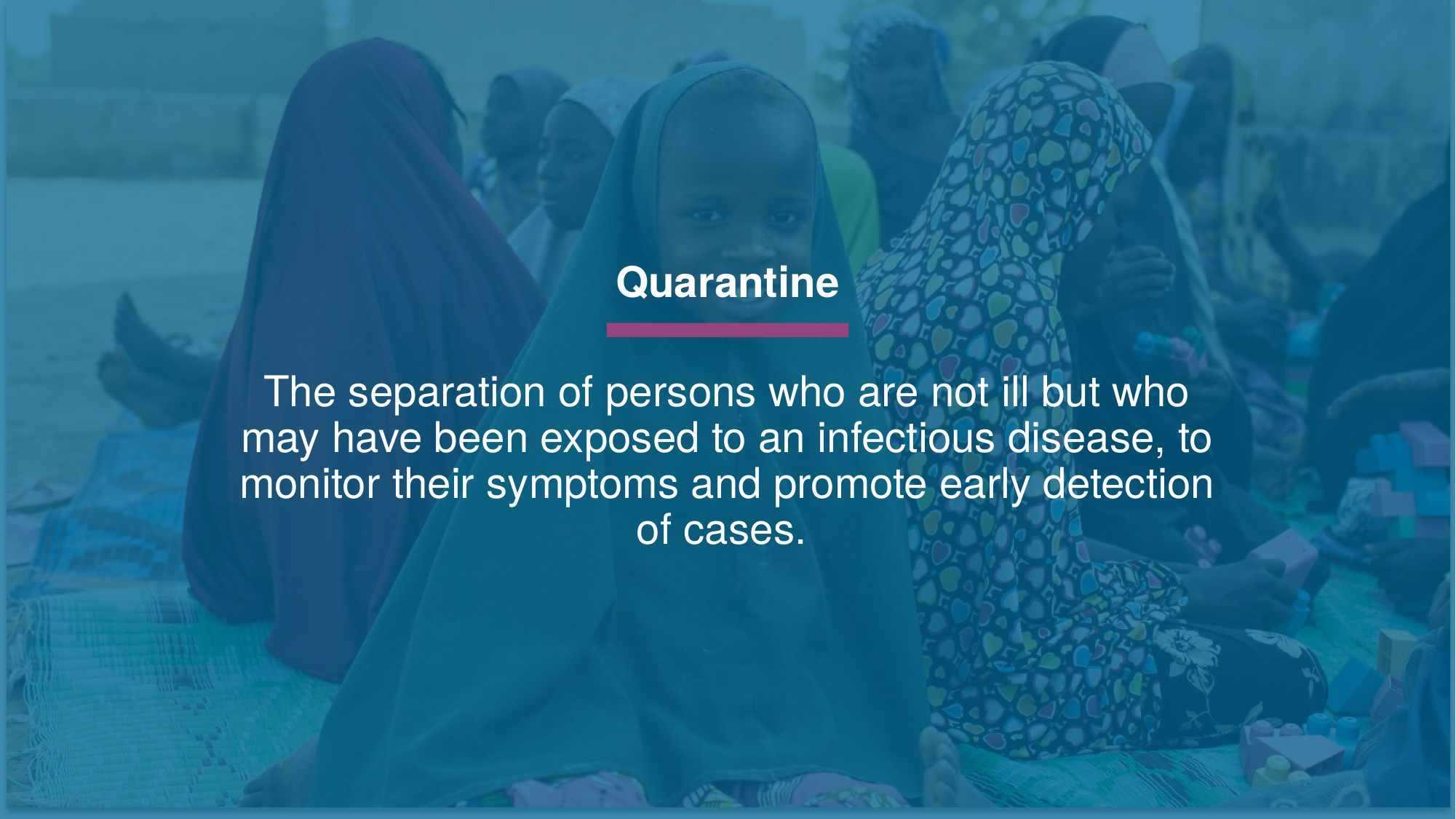

Quarantine
The separation of persons who are not ill but who may have been exposed to an infectious disease, to monitor their symptoms and promote early detection of cases.